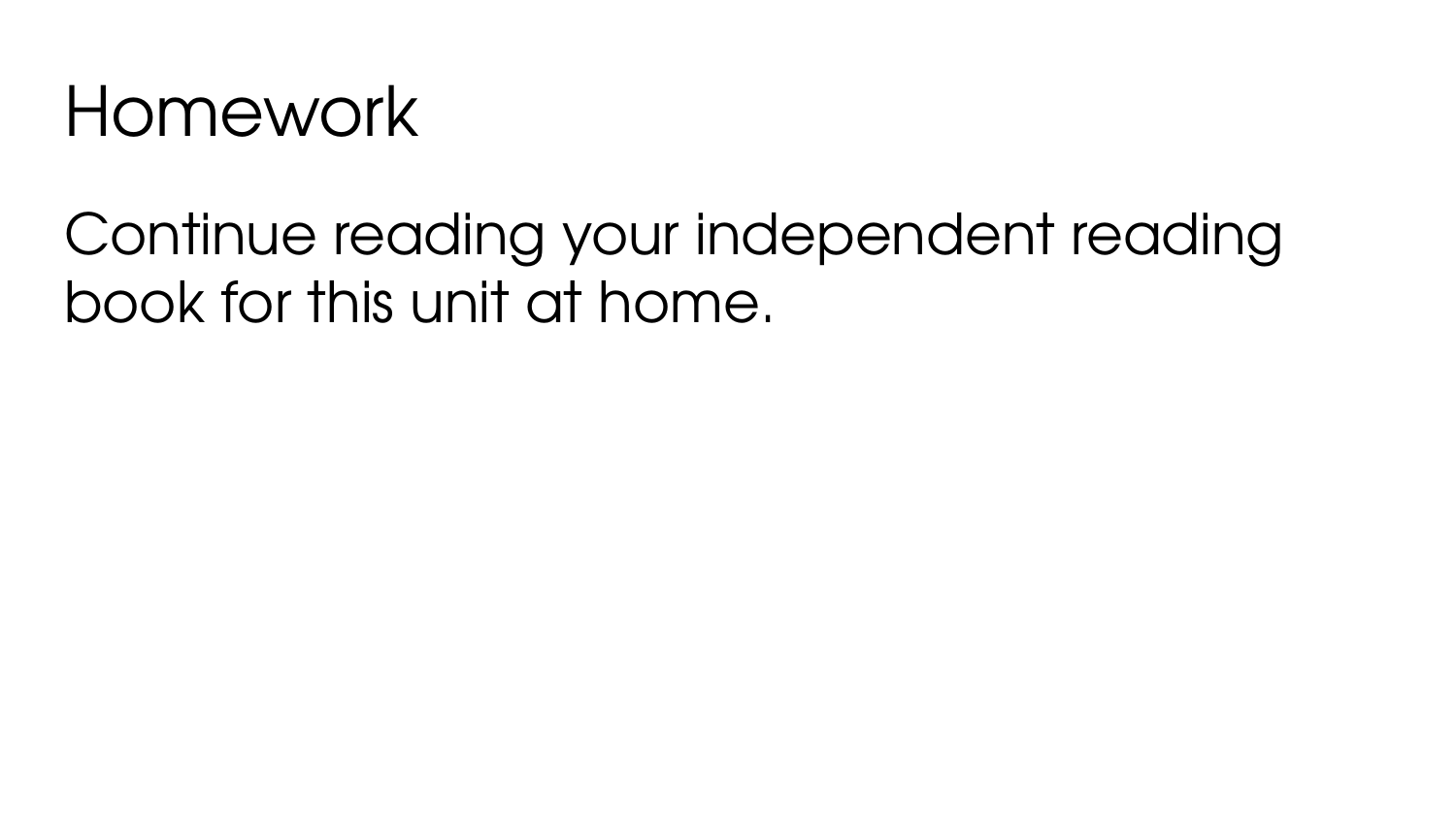

# Homework
Continue reading your independent reading book for this unit at home.